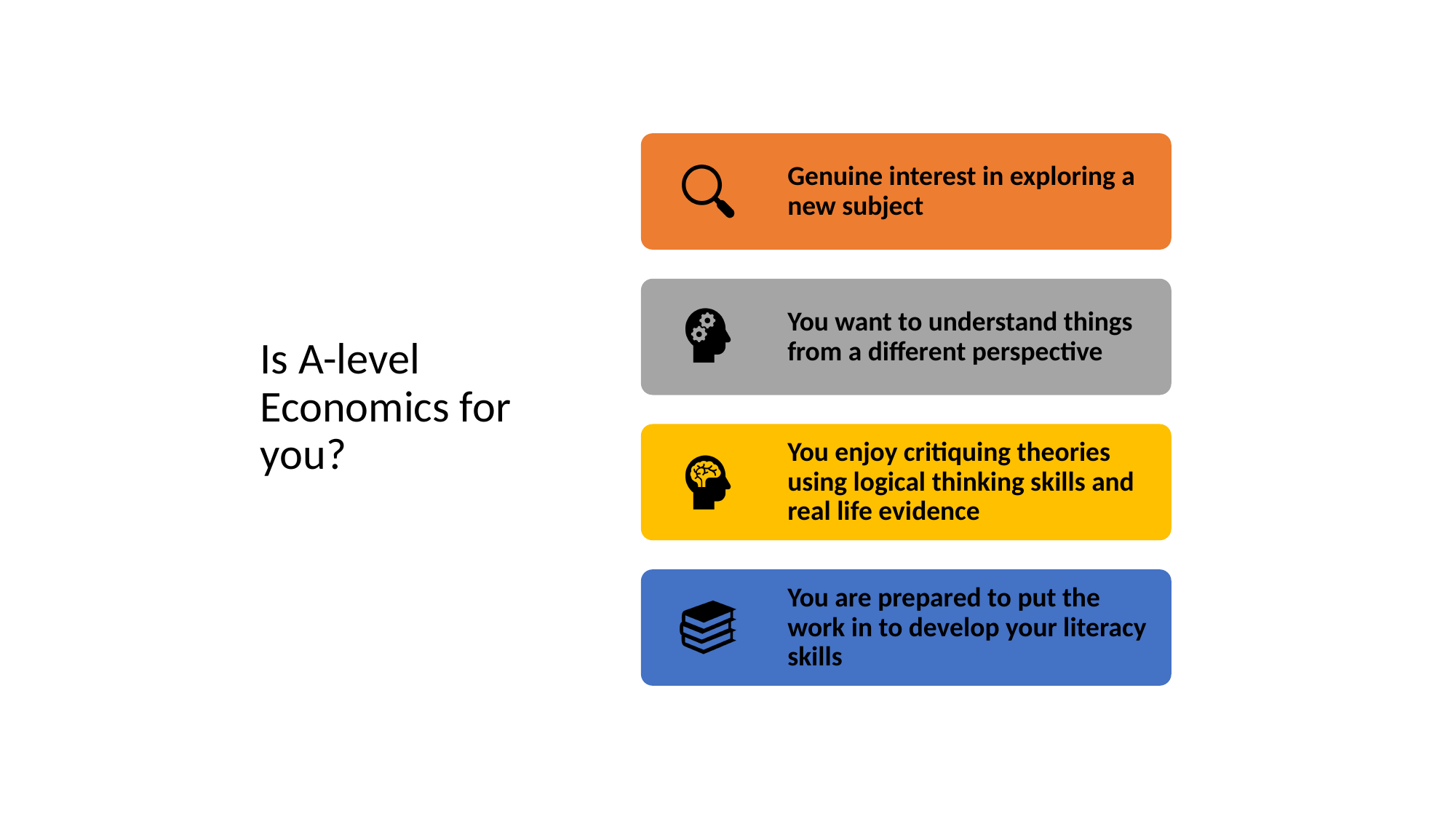

# Is A-level Economics for you?
Genuine interest in exploring a new subject
You want to understand things from a different perspective
You enjoy critiquing theories using logical thinking skills and real life evidence
You are prepared to put the work in to develop your literacy skills